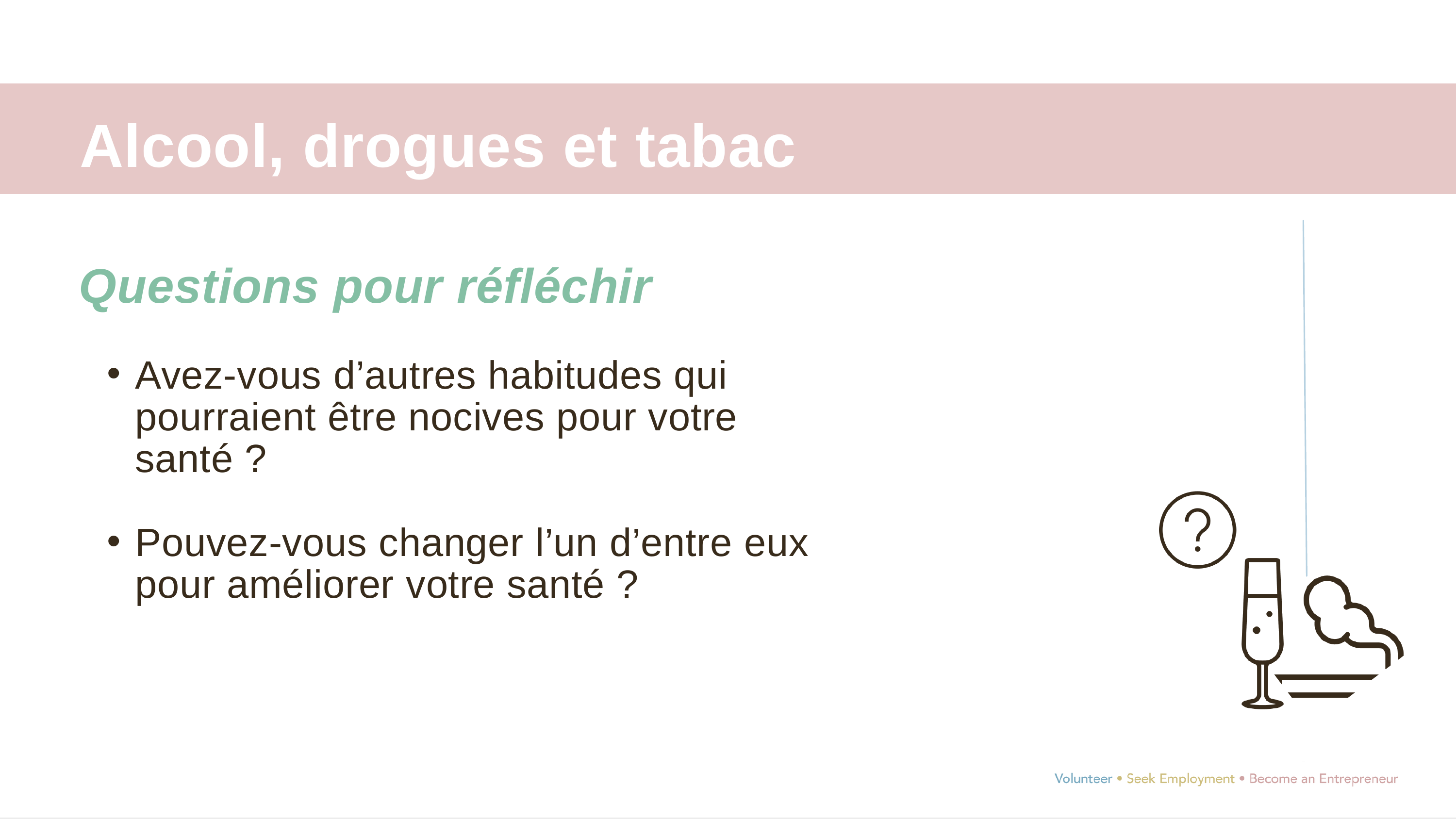

Alcool, drogues et tabac

Questions pour réfléchir​

Avez-vous d’autres habitudes qui pourraient être nocives pour votre santé ?

Pouvez-vous changer l’un d’entre eux pour améliorer votre santé ?